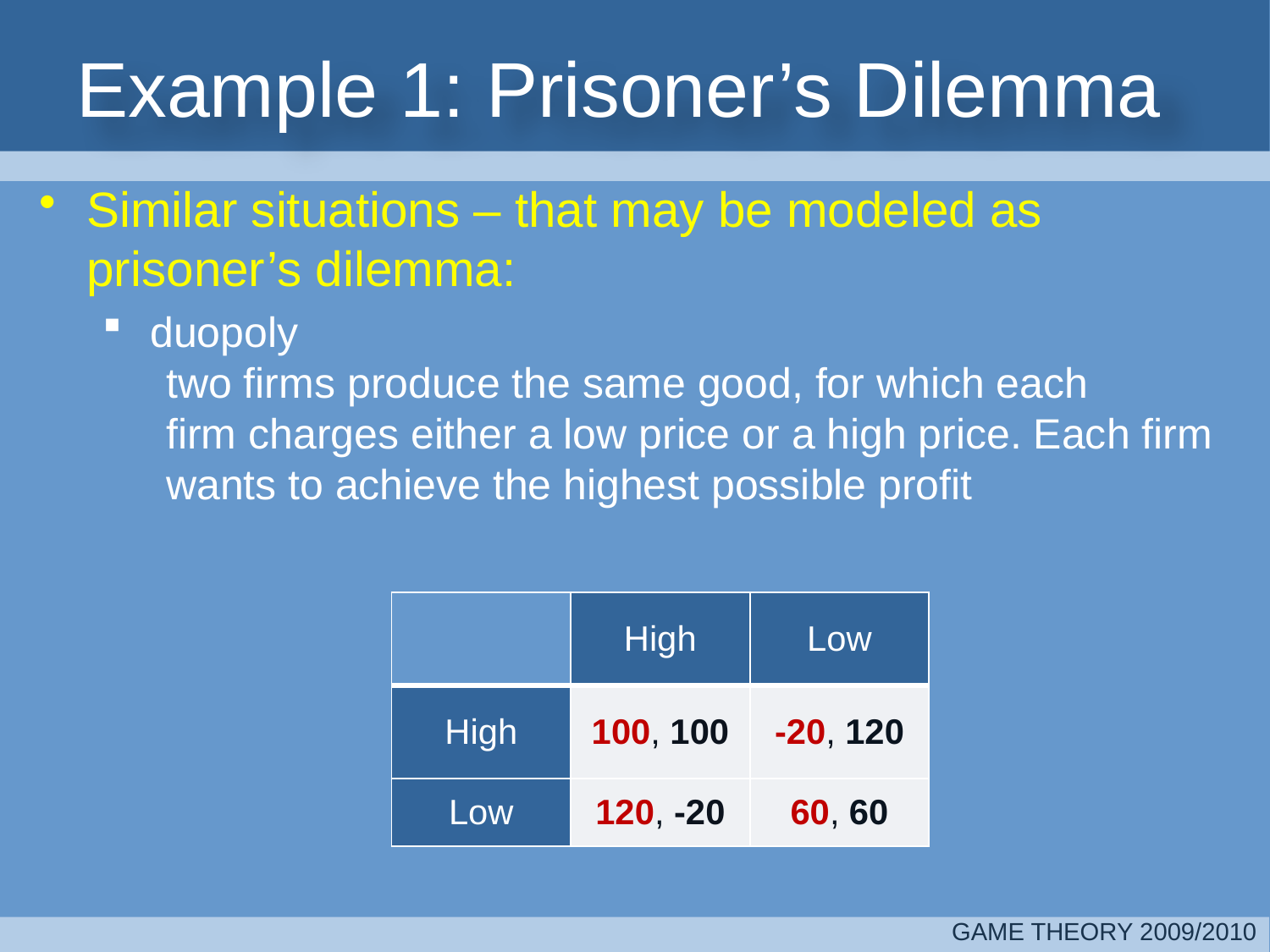

# Example 1: Prisoner’s Dilemma
Similar situations – that may be modeled as prisoner’s dilemma:
duopoly
	two firms produce the same good, for which each
	firm charges either a low price or a high price. Each firm 	wants to achieve the highest possible profit

|  | High | Low |
| --- | --- | --- |
| High | 100, 100 | -20, 120 |
| Low | 120, -20 | 60, 60 |
GAME THEORY 2009/2010